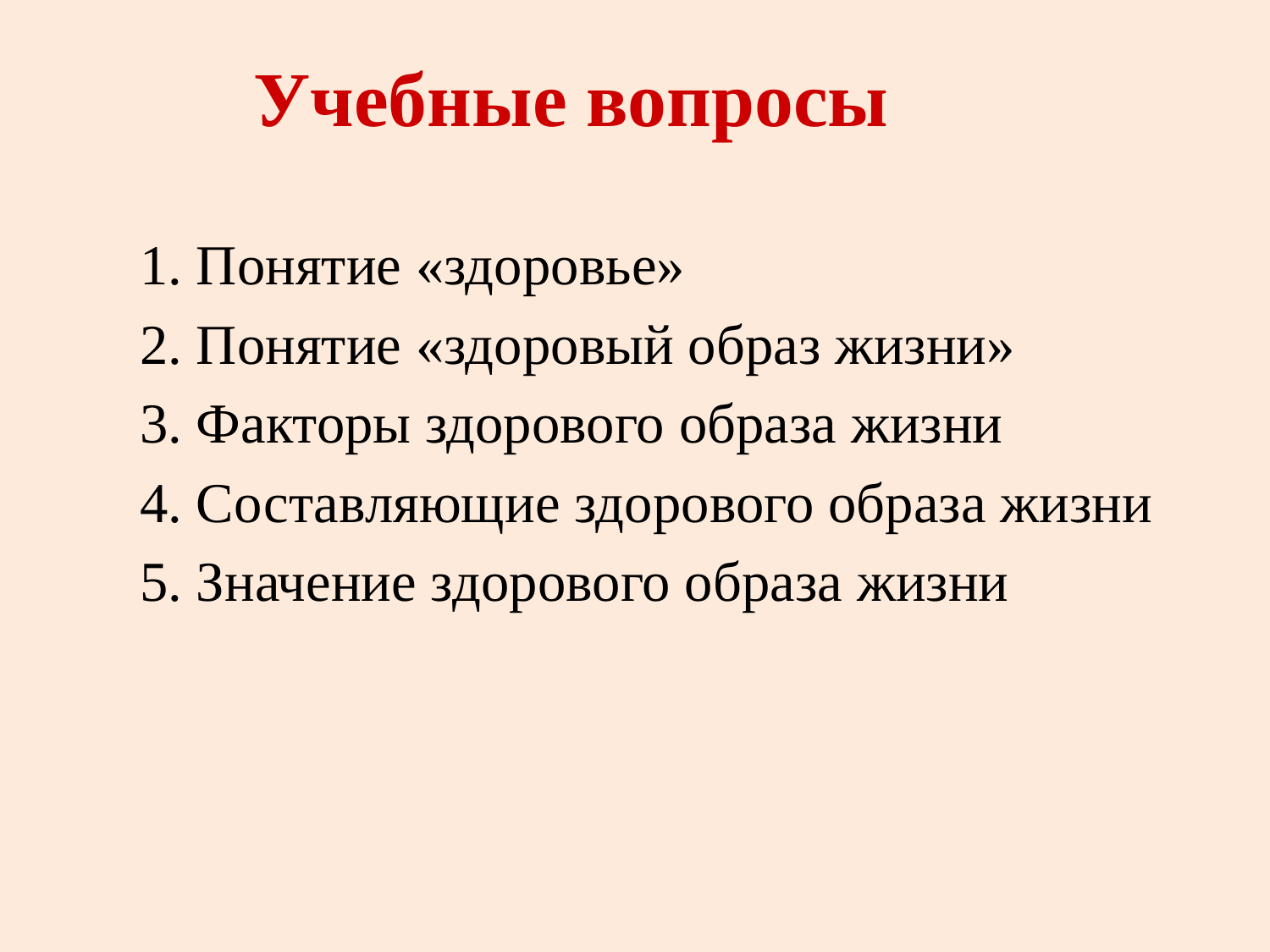

Учебные вопросы
1. Понятие «здоровье»
2. Понятие «здоровый образ жизни»
3. Факторы здорового образа жизни
4. Составляющие здорового образа жизни
5. Значение здорового образа жизни